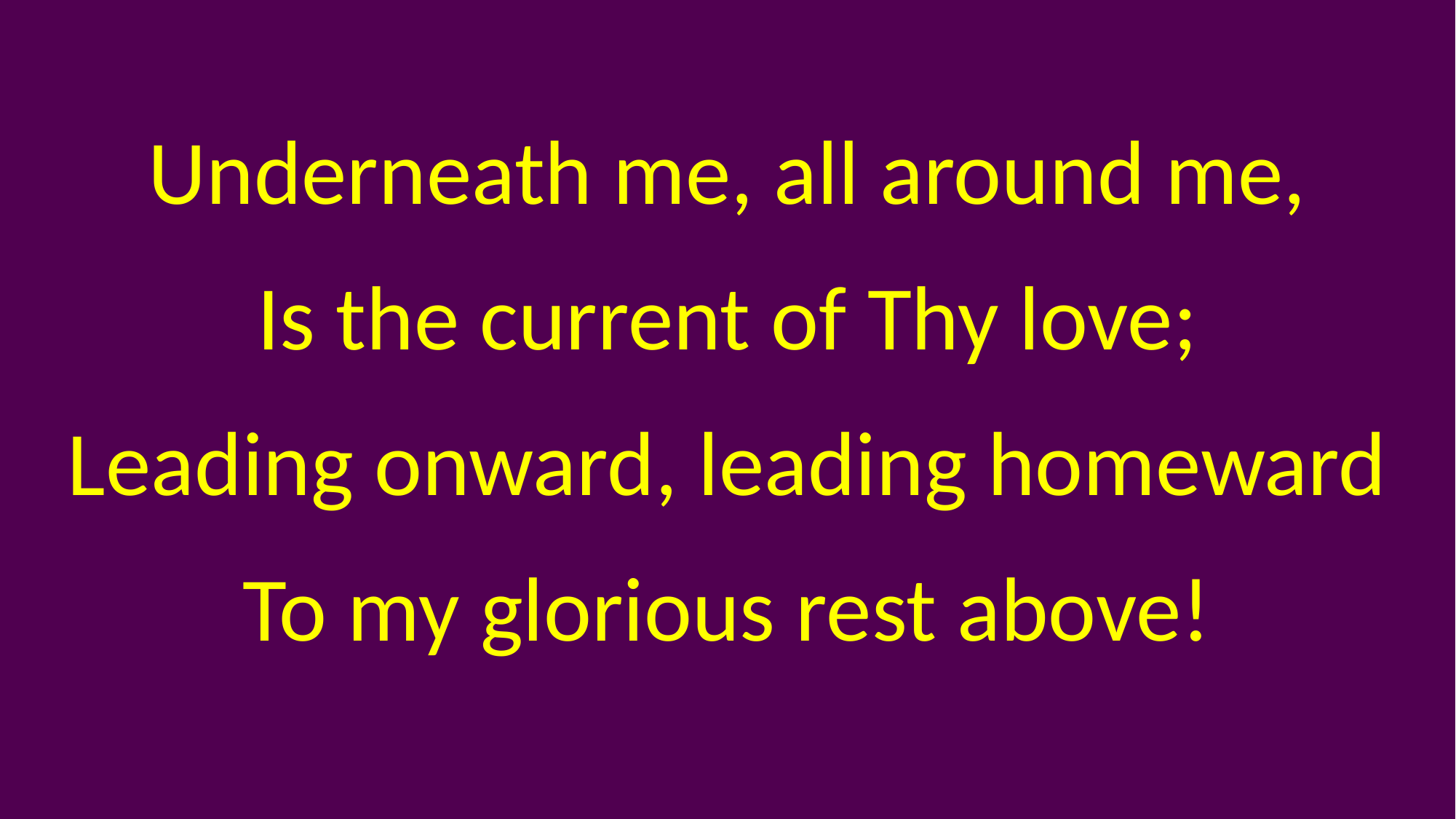

Underneath me, all around me,
Is the current of Thy love;
Leading onward, leading homeward
To my glorious rest above!